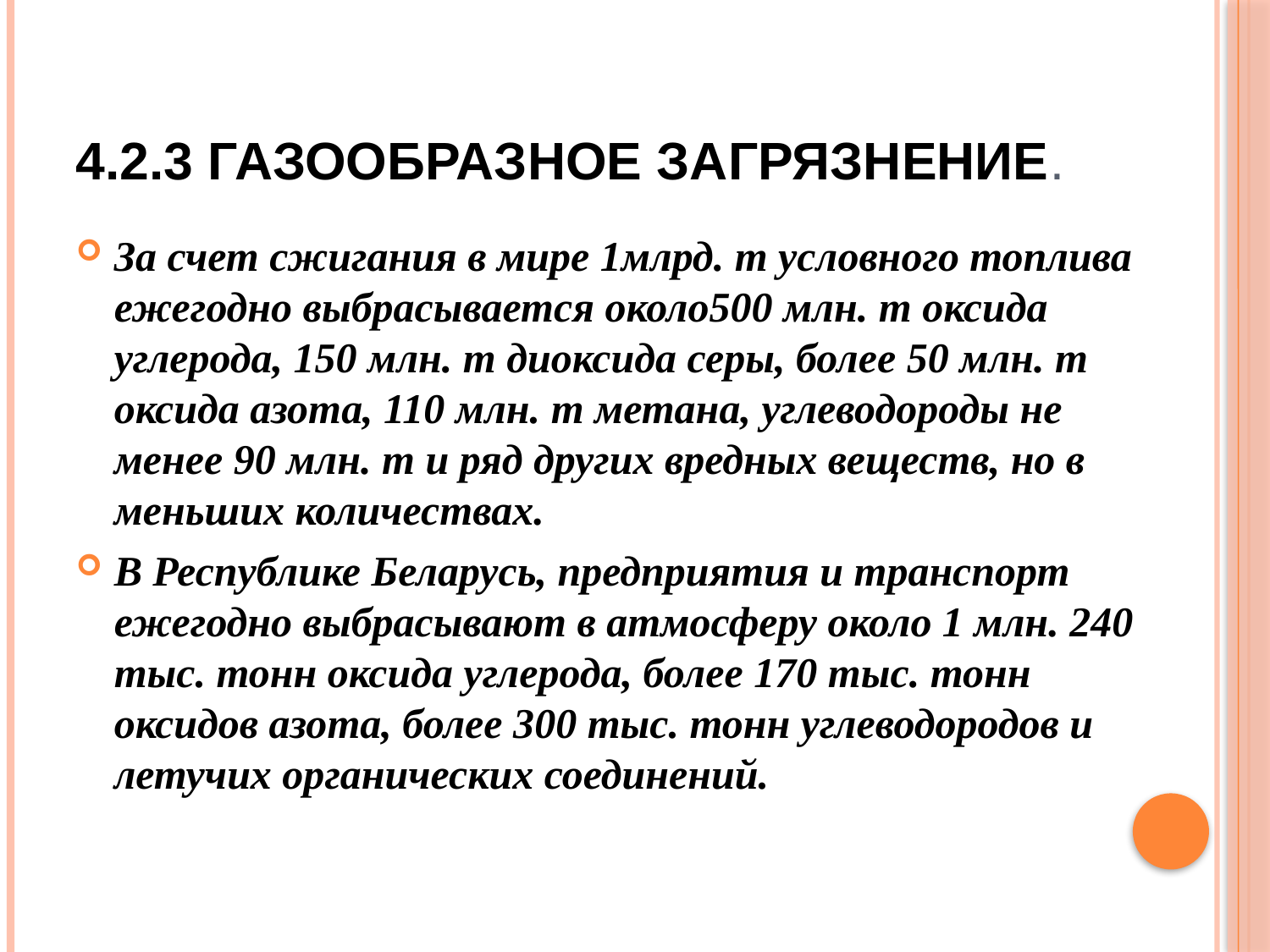

# 4.2.3 Газообразное загрязнение.
За счет сжигания в мире 1млрд. т условного топлива ежегодно выбрасывается около500 млн. т оксида углерода, 150 млн. т диоксида серы, более 50 млн. т оксида азота, 110 млн. т метана, углеводороды не менее 90 млн. т и ряд других вредных веществ, но в меньших количествах.
В Республике Беларусь, предприятия и транспорт  ежегодно выбрасывают в атмосферу около 1 млн. 240 тыс. тонн оксида углерода, более 170 тыс. тонн оксидов азота, более 300 тыс. тонн углеводородов и летучих органических соединений.